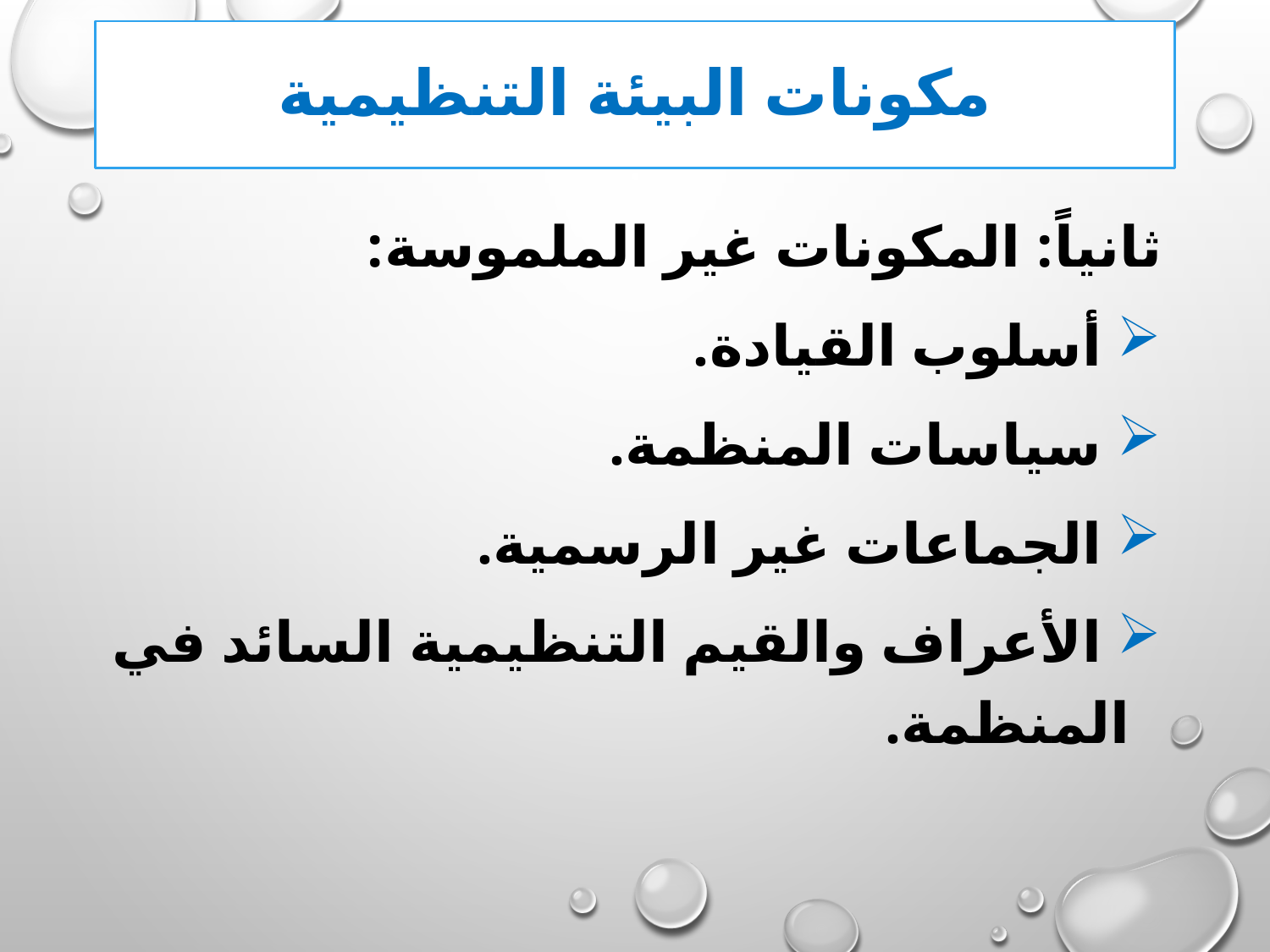

# مكونات البيئة التنظيمية
ثانياً: المكونات غير الملموسة:
 أسلوب القيادة.
 سياسات المنظمة.
 الجماعات غير الرسمية.
 الأعراف والقيم التنظيمية السائد في المنظمة.